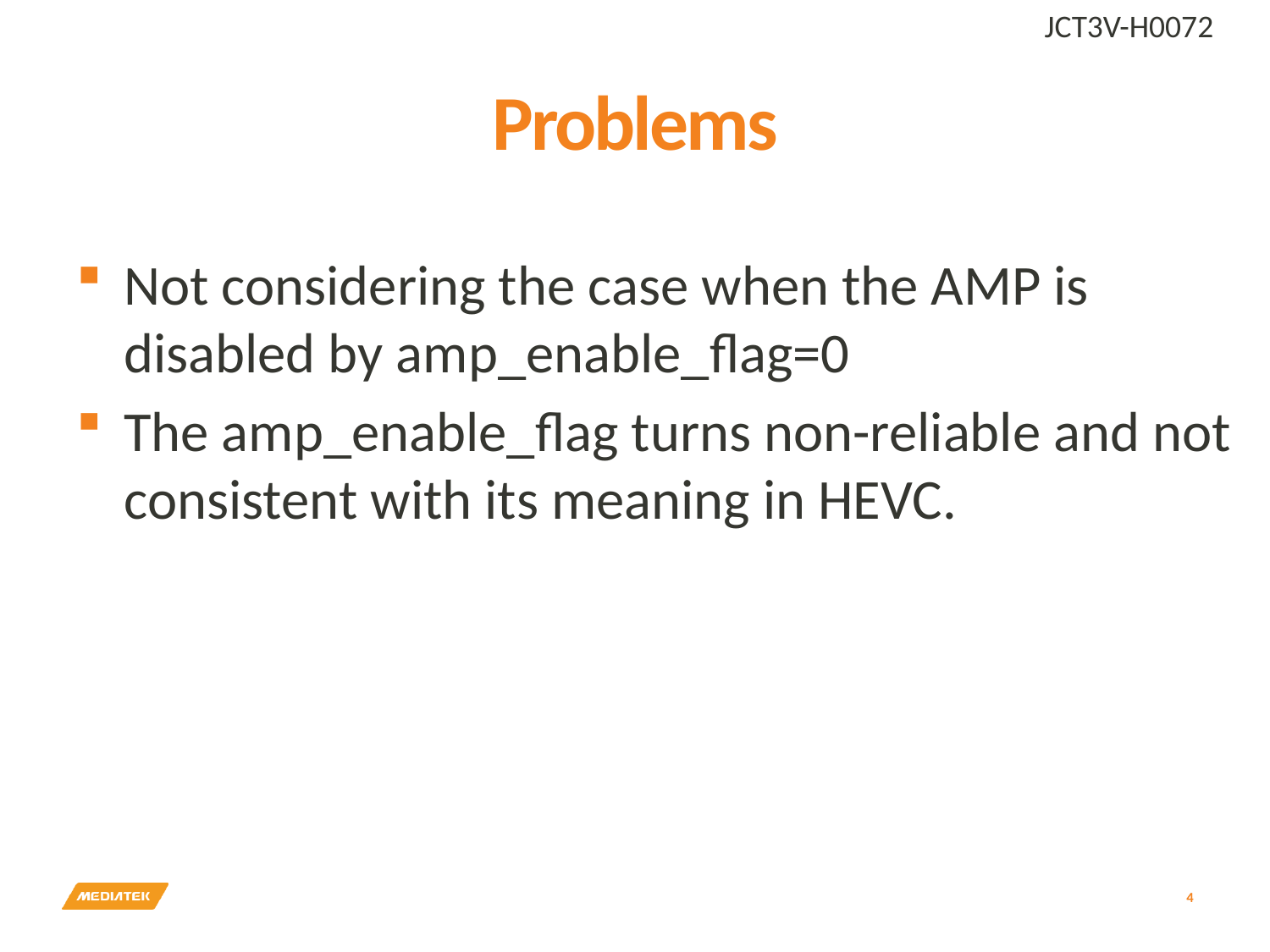

JCT3V-H0072

# Problems
Not considering the case when the AMP is disabled by amp_enable_flag=0
The amp_enable_flag turns non-reliable and not consistent with its meaning in HEVC.

4